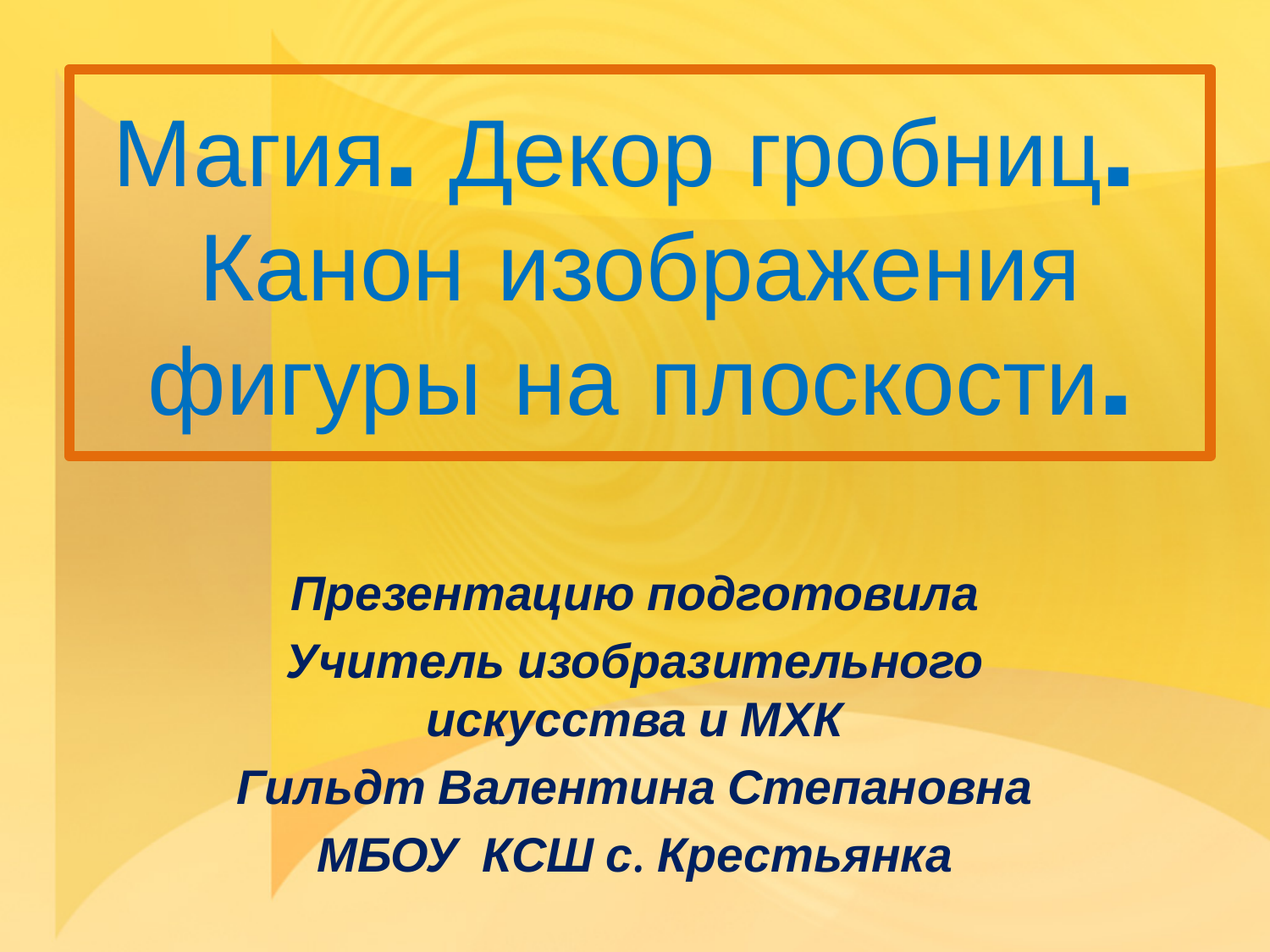

# Магия. Декор гробниц. Канон изображения фигуры на плоскости.
Презентацию подготовила
Учитель изобразительного искусства и МХК
Гильдт Валентина Степановна
МБОУ  КСШ с. Крестьянка